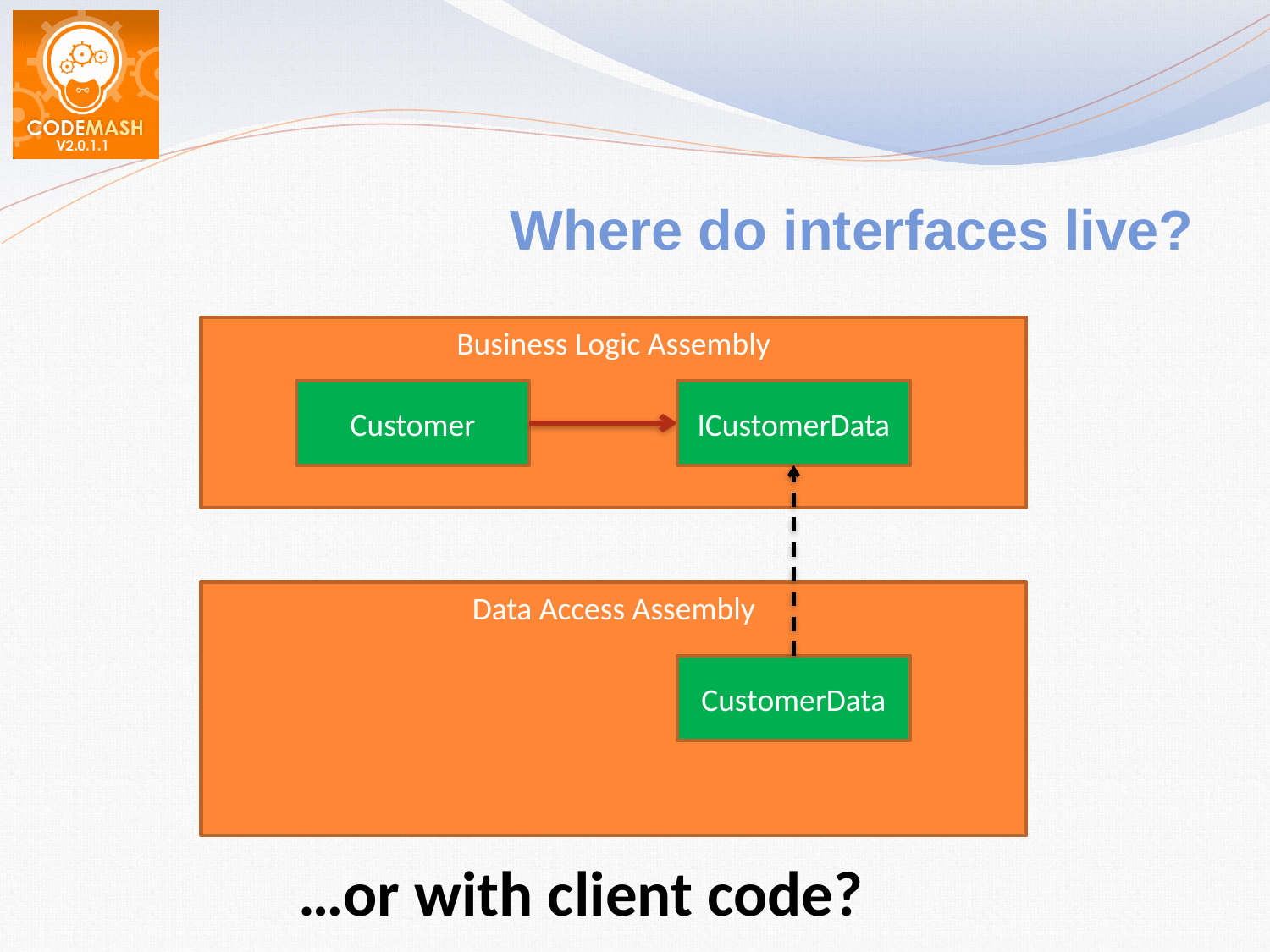

# Where do interfaces live?
Business Logic Assembly
Customer
ICustomerData
Data Access Assembly
CustomerData
…or with client code?